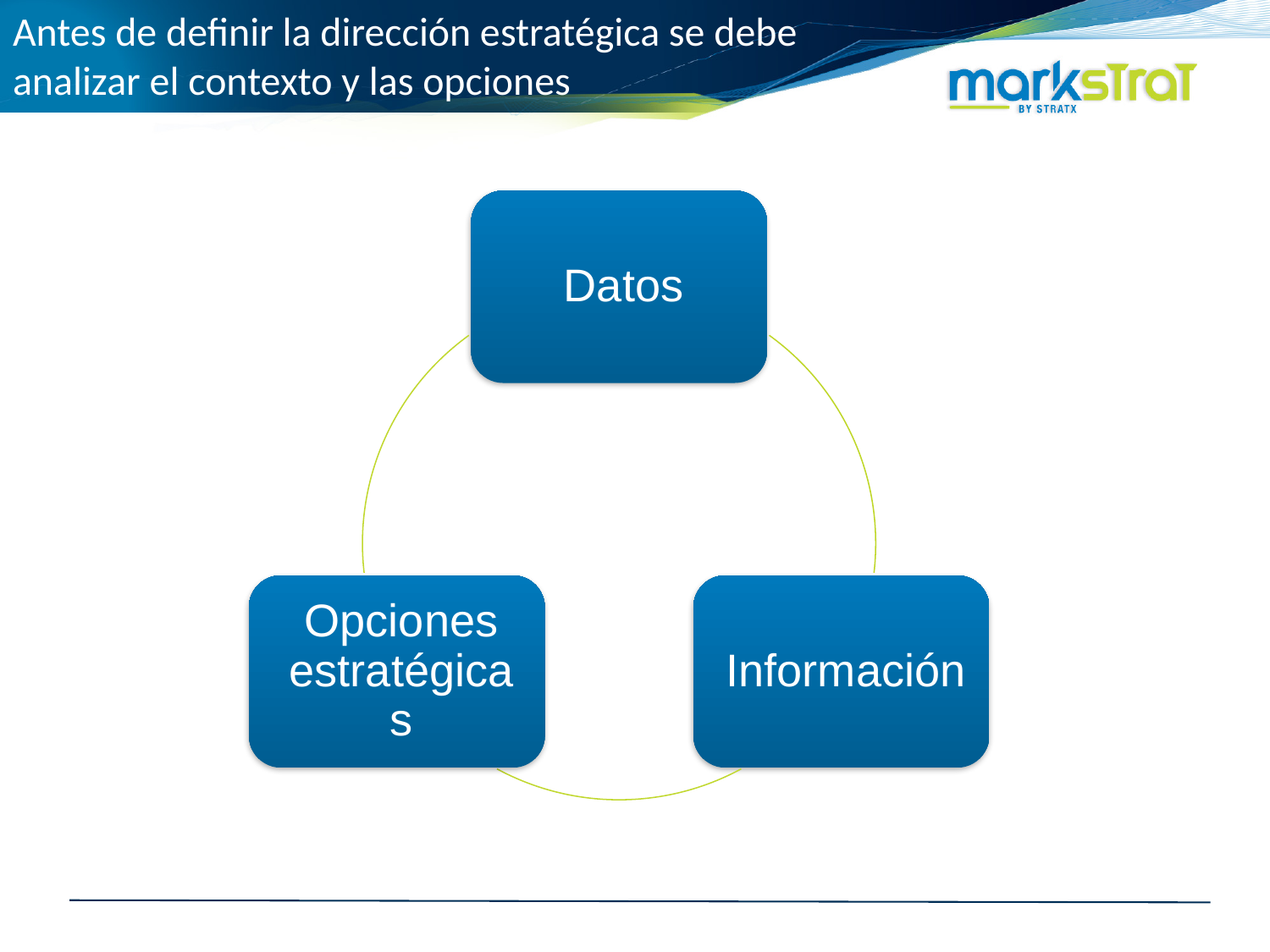

# Antes de definir la dirección estratégica se debe analizar el contexto y las opciones
Datos
Información
Opciones estratégicas